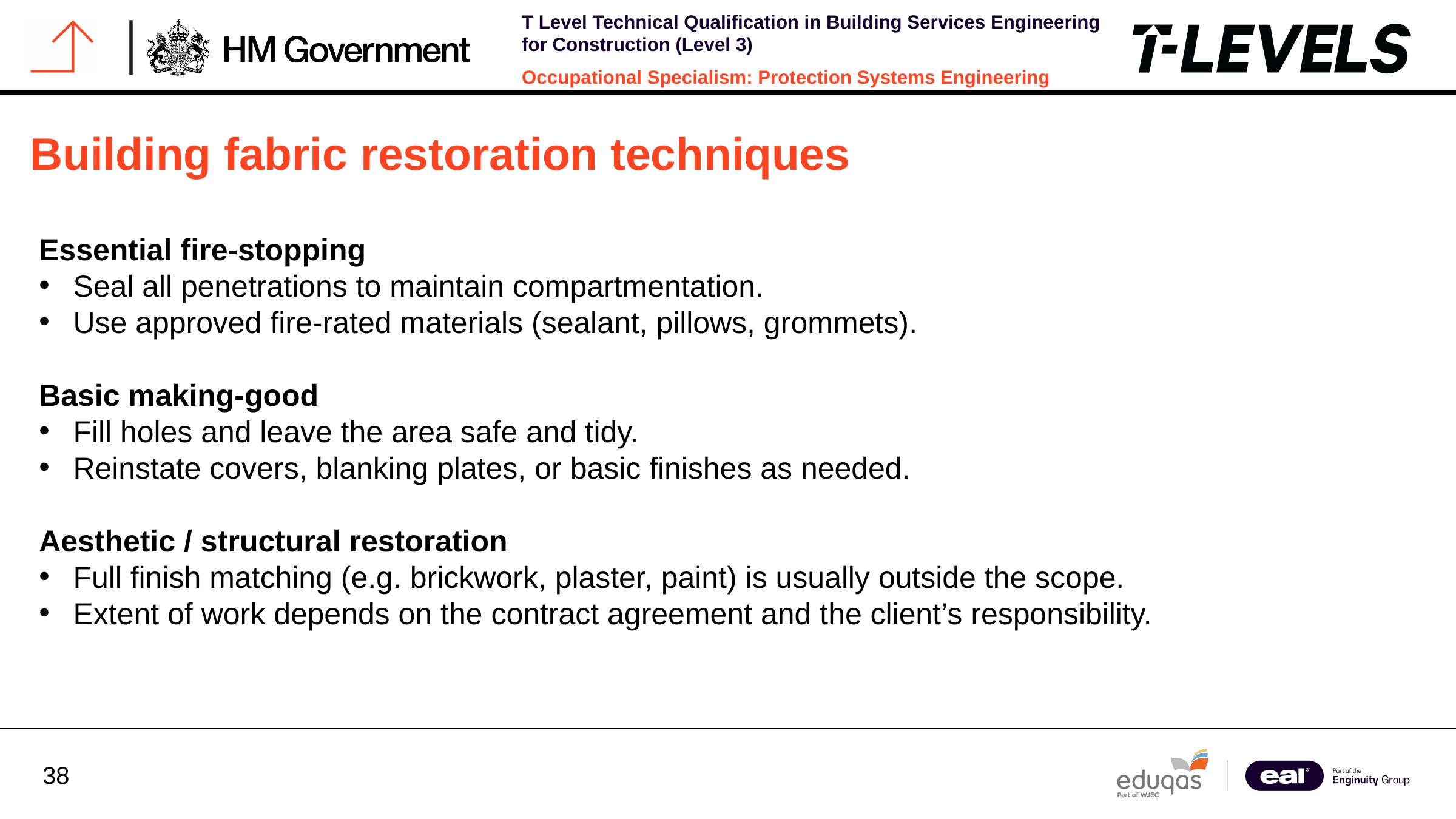

Building fabric restoration techniques
Essential fire-stopping
Seal all penetrations to maintain compartmentation.
Use approved fire-rated materials (sealant, pillows, grommets).

Basic making-good
Fill holes and leave the area safe and tidy.
Reinstate covers, blanking plates, or basic finishes as needed.

Aesthetic / structural restoration
Full finish matching (e.g. brickwork, plaster, paint) is usually outside the scope.
Extent of work depends on the contract agreement and the client’s responsibility.